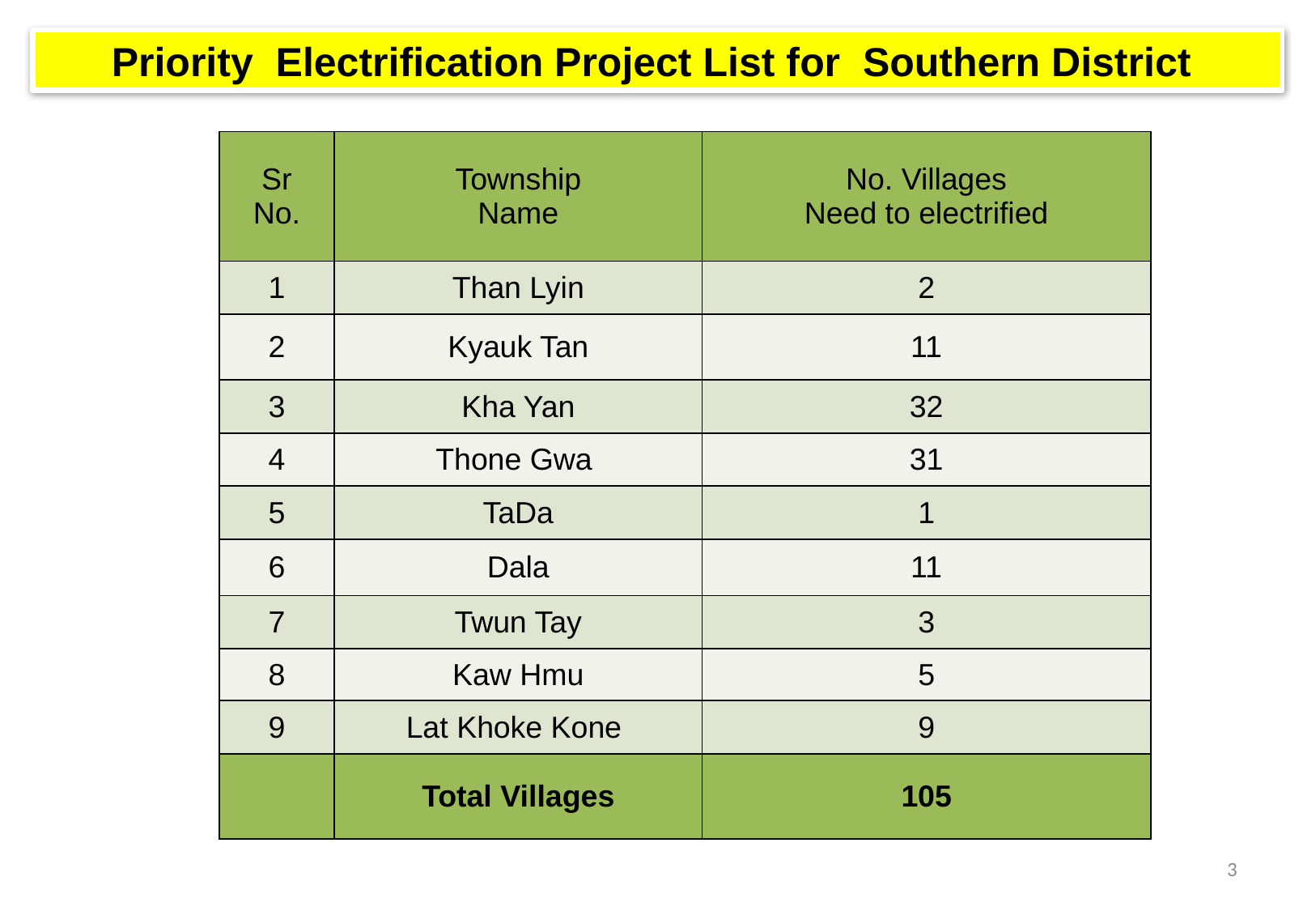

Priority  Electrification Project List for  Southern District
| Sr No. | Township Name | No. Villages Need to electrified |
| --- | --- | --- |
| 1 | Than Lyin | 2 |
| 2 | Kyauk Tan | 11 |
| 3 | Kha Yan | 32 |
| 4 | Thone Gwa | 31 |
| 5 | TaDa | 1 |
| 6 | Dala | 11 |
| 7 | Twun Tay | 3 |
| 8 | Kaw Hmu | 5 |
| 9 | Lat Khoke Kone | 9 |
|  | Total Villages | 105 |
3